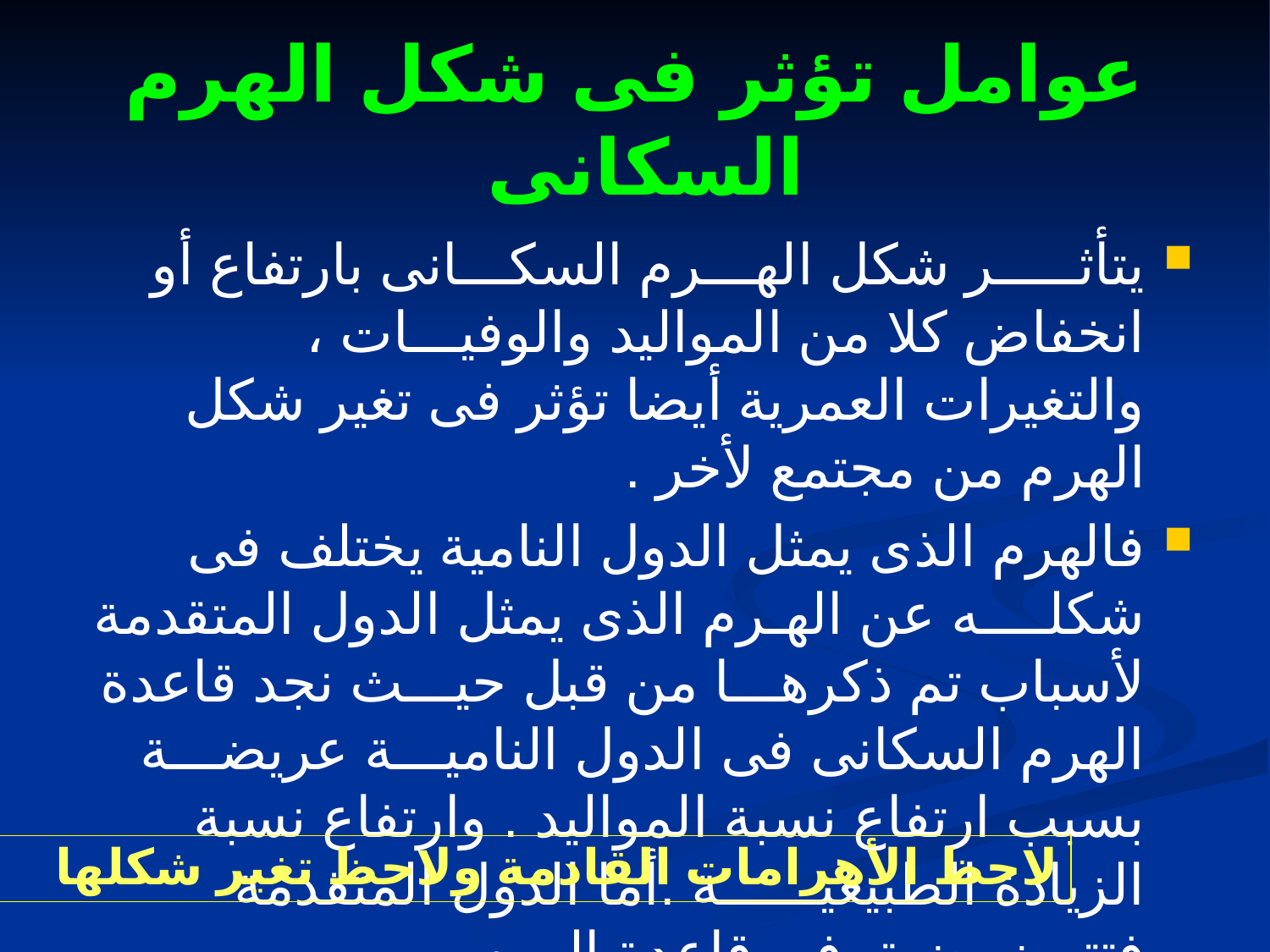

# عوامل تؤثر فى شكل الهرم السكانى
يتأثـــــر شكل الهـــرم السكـــانى بارتفاع أو انخفاض كلا من المواليد والوفيـــات ، والتغيرات العمرية أيضا تؤثر فى تغير شكل الهرم من مجتمع لأخر .
فالهرم الذى يمثل الدول النامية يختلف فى شكلــــه عن الهـرم الذى يمثل الدول المتقدمة لأسباب تم ذكرهـــا من قبل حيـــث نجد قاعدة الهرم السكانى فى الدول الناميـــة عريضـــة بسبب ارتفاع نسبة المواليد . وارتفاع نسبة الزيادة الطبيعيــــــة .أما الدول المتقدمة فتتميز بضيق فى قاعدة الهرم .
لاحظ الأهرامات القادمة ولاحظ تغير شكلها